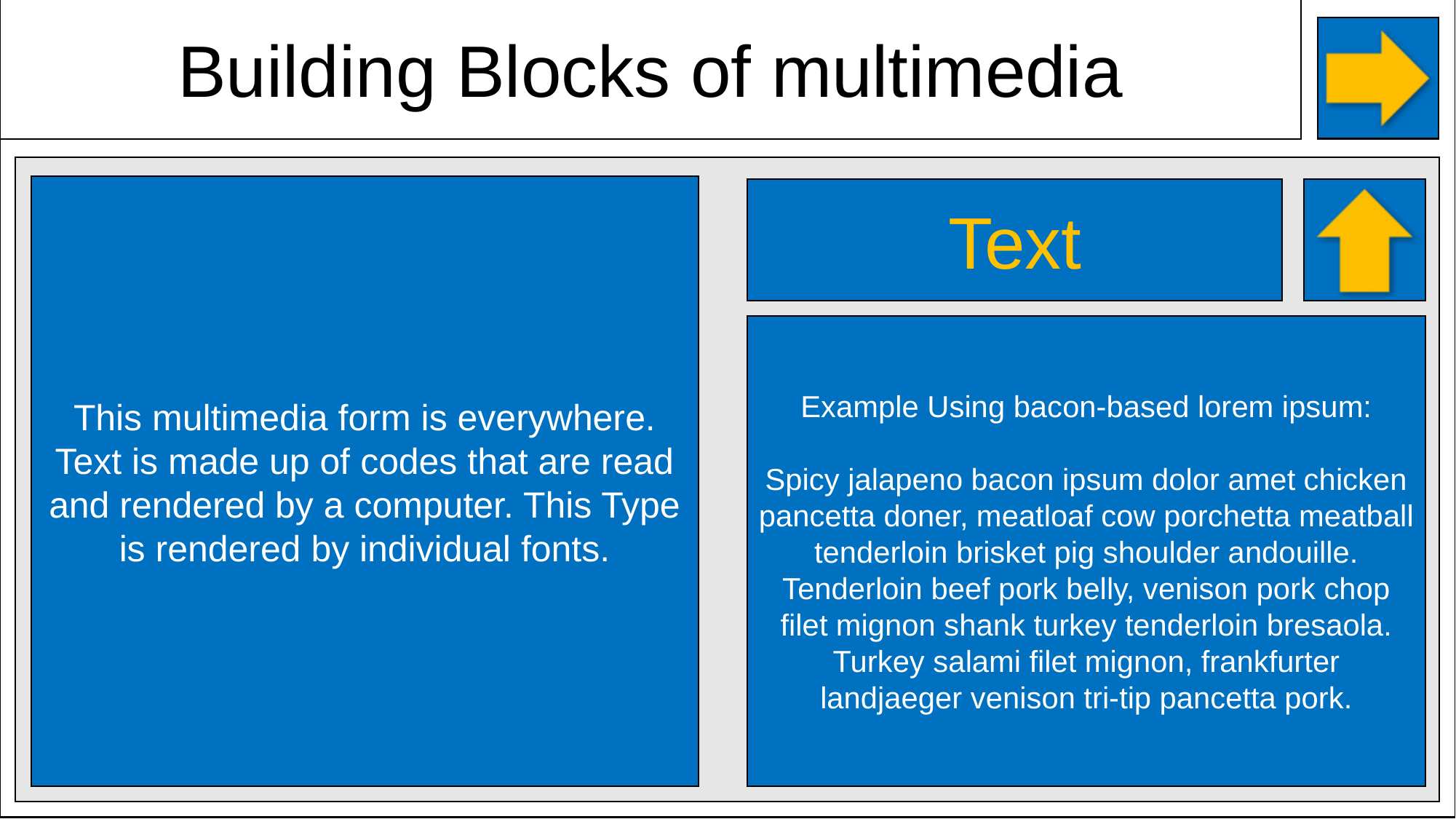

Building Blocks of multimedia

This multimedia form is everywhere. Text is made up of codes that are read and rendered by a computer. This Type is rendered by individual fonts.
Text

Example Using bacon-based lorem ipsum:

Spicy jalapeno bacon ipsum dolor amet chicken pancetta doner, meatloaf cow porchetta meatball tenderloin brisket pig shoulder andouille. Tenderloin beef pork belly, venison pork chop filet mignon shank turkey tenderloin bresaola. Turkey salami filet mignon, frankfurter landjaeger venison tri-tip pancetta pork.